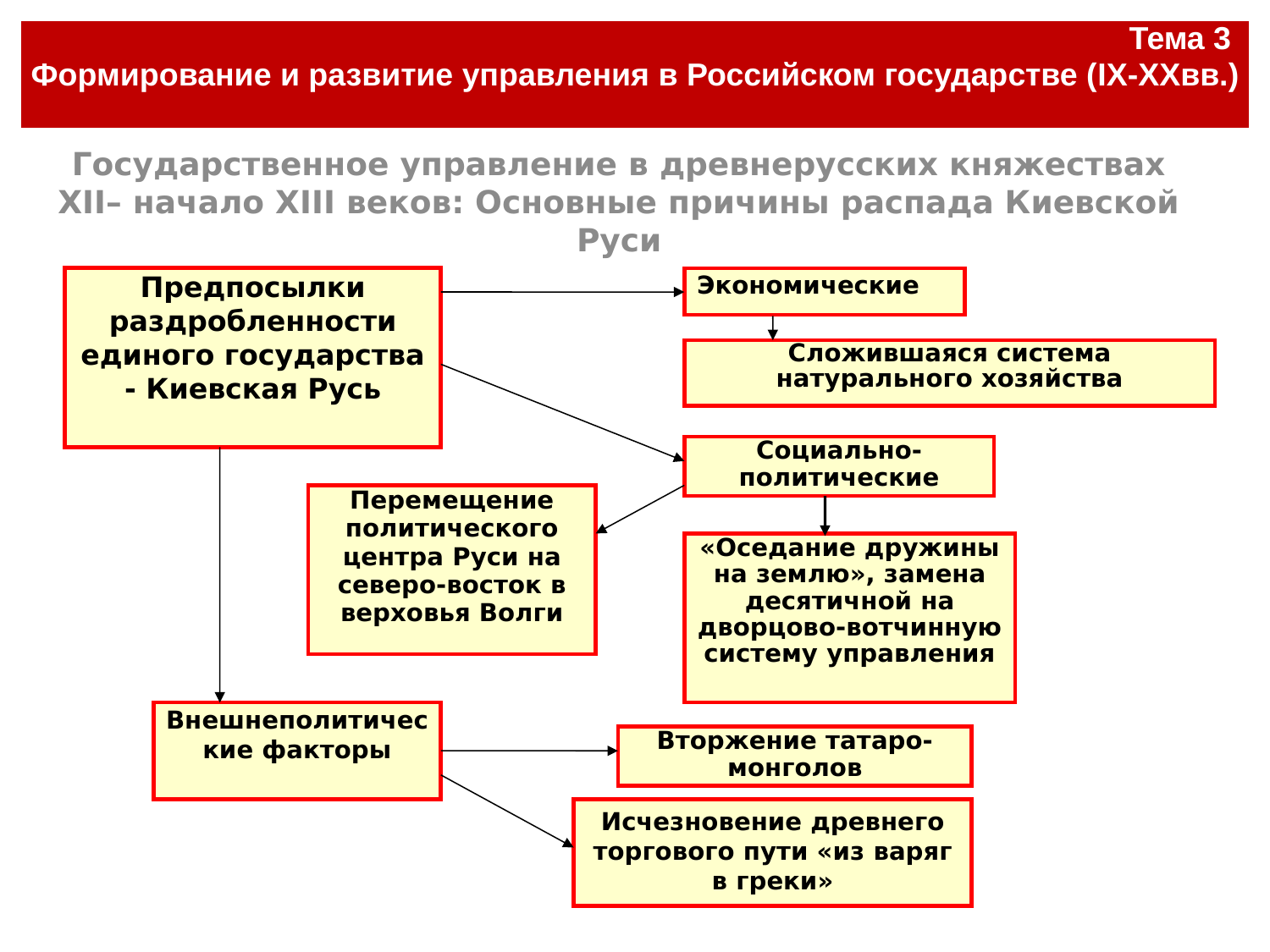

| Тема 3 Формирование и развитие управления в Российском государстве (IX-XXвв.) |
| --- |
#

Государственное управление в древнерусских княжествах XII– начало XIII веков: Основные причины распада Киевской Руси

Предпосылки раздробленности единого государства - Киевская Русь
Экономические

Сложившаяся система натурального хозяйства

Социально-политические

Перемещение политического центра Руси на северо-восток в верховья Волги

«Оседание дружины на землю», замена десятичной на дворцово-вотчинную систему управления
Внешнеполитические факторы
Вторжение татаро-монголов

Исчезновение древнего торгового пути «из варяг в греки»